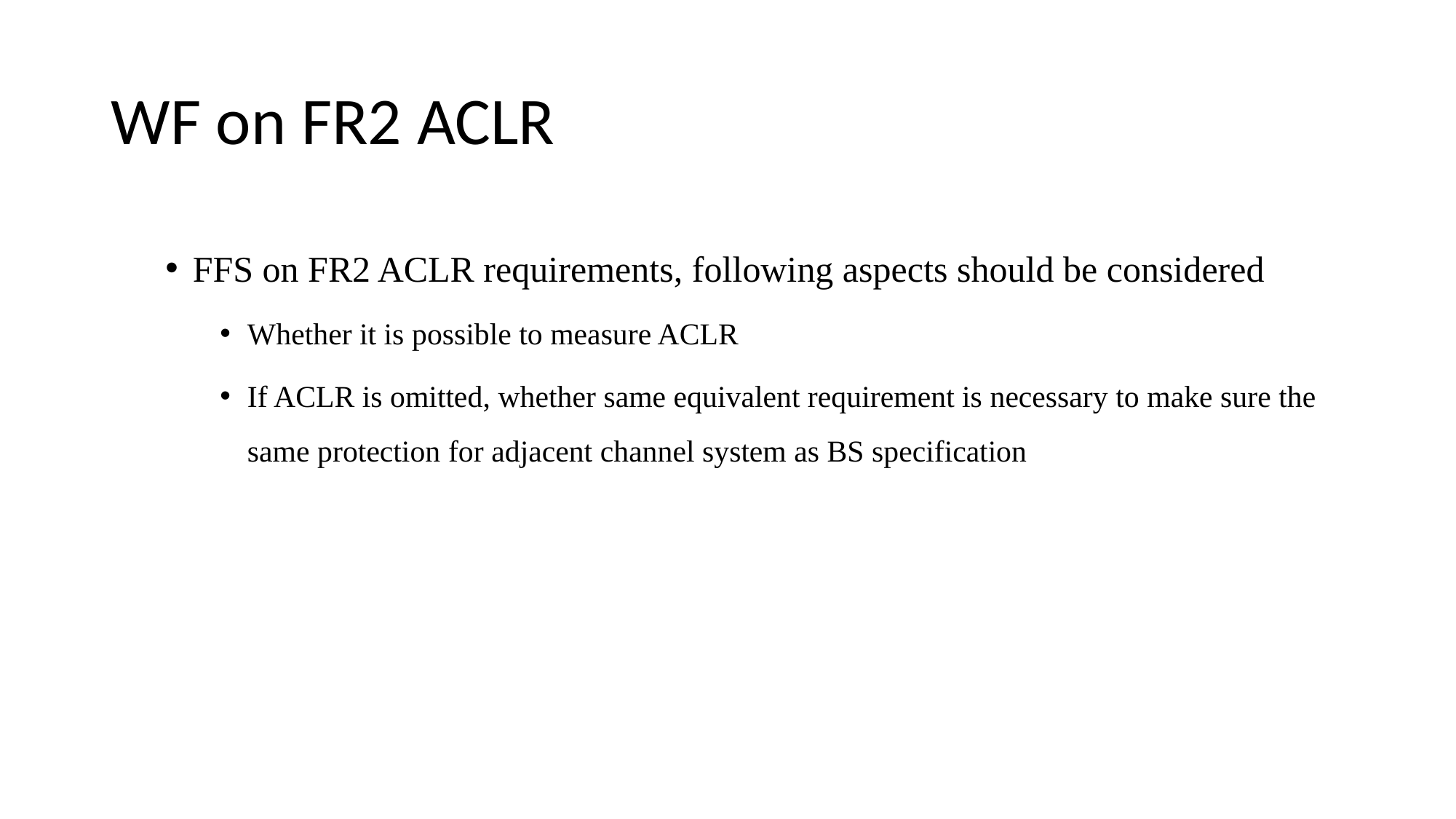

# WF on FR2 ACLR
FFS on FR2 ACLR requirements, following aspects should be considered
Whether it is possible to measure ACLR
If ACLR is omitted, whether same equivalent requirement is necessary to make sure the same protection for adjacent channel system as BS specification